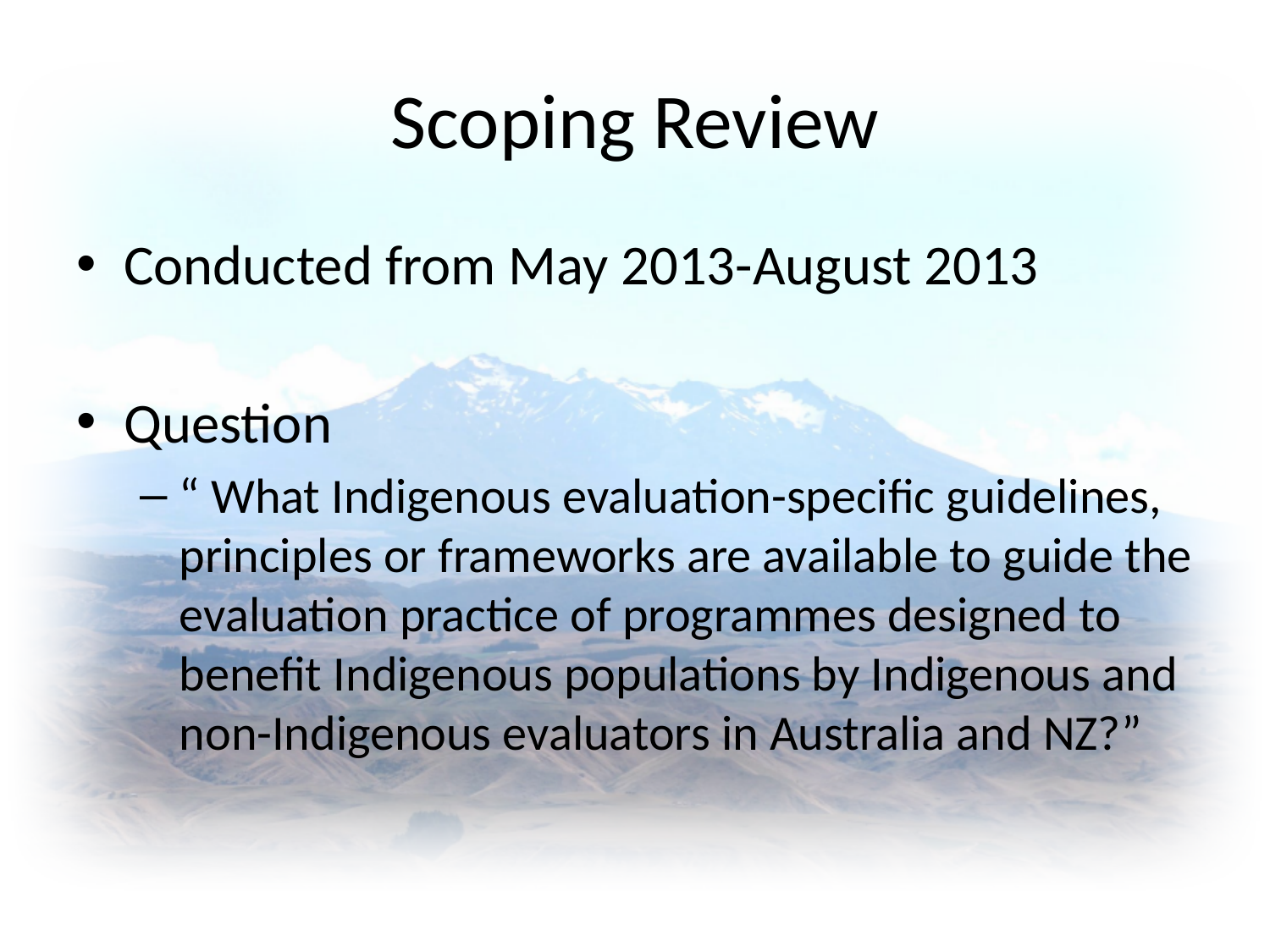

# Scoping Review
Conducted from May 2013-August 2013

Question
“ What Indigenous evaluation-specific guidelines, principles or frameworks are available to guide the evaluation practice of programmes designed to benefit Indigenous populations by Indigenous and non-Indigenous evaluators in Australia and NZ?”